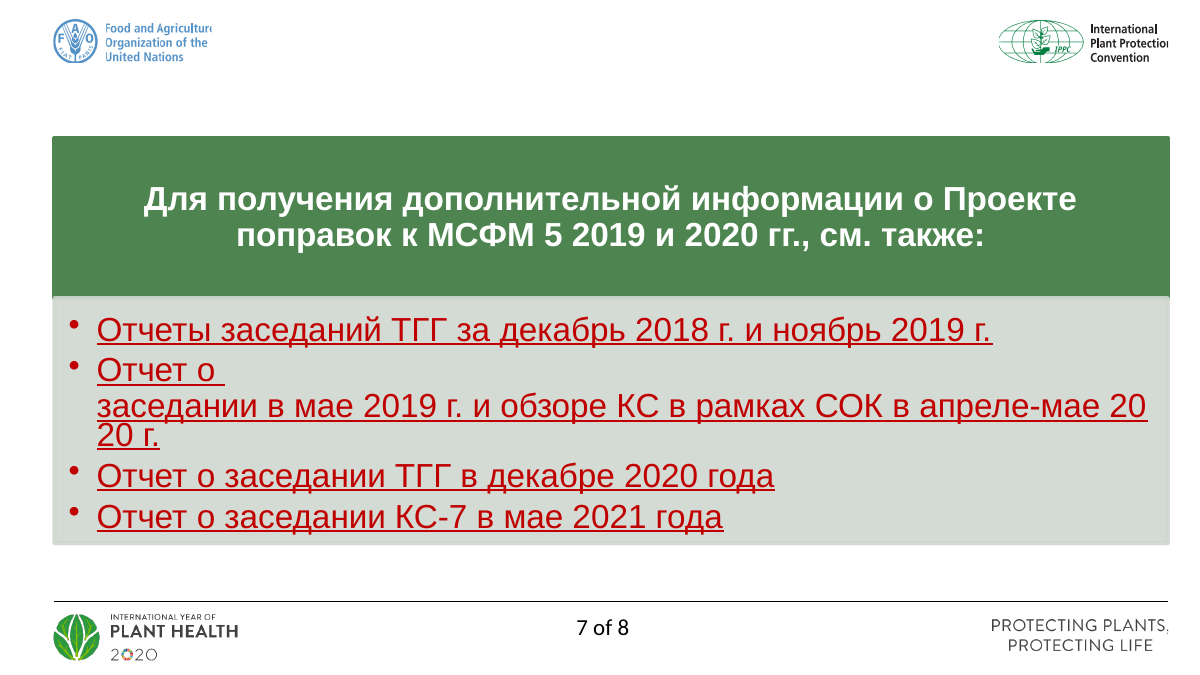

Для получения дополнительной информации о Проекте поправок к МСФМ 5 2019 и 2020 гг., см. также:
Отчеты заседаний ТГГ за декабрь 2018 г. и ноябрь 2019 г.
Отчет о заседании в мае 2019 г. и обзоре КС в рамках СОК в апреле-мае 2020 г.
Отчет о заседании ТГГ в декабре 2020 года
Отчет о заседании КС-7 в мае 2021 года
7 of 8